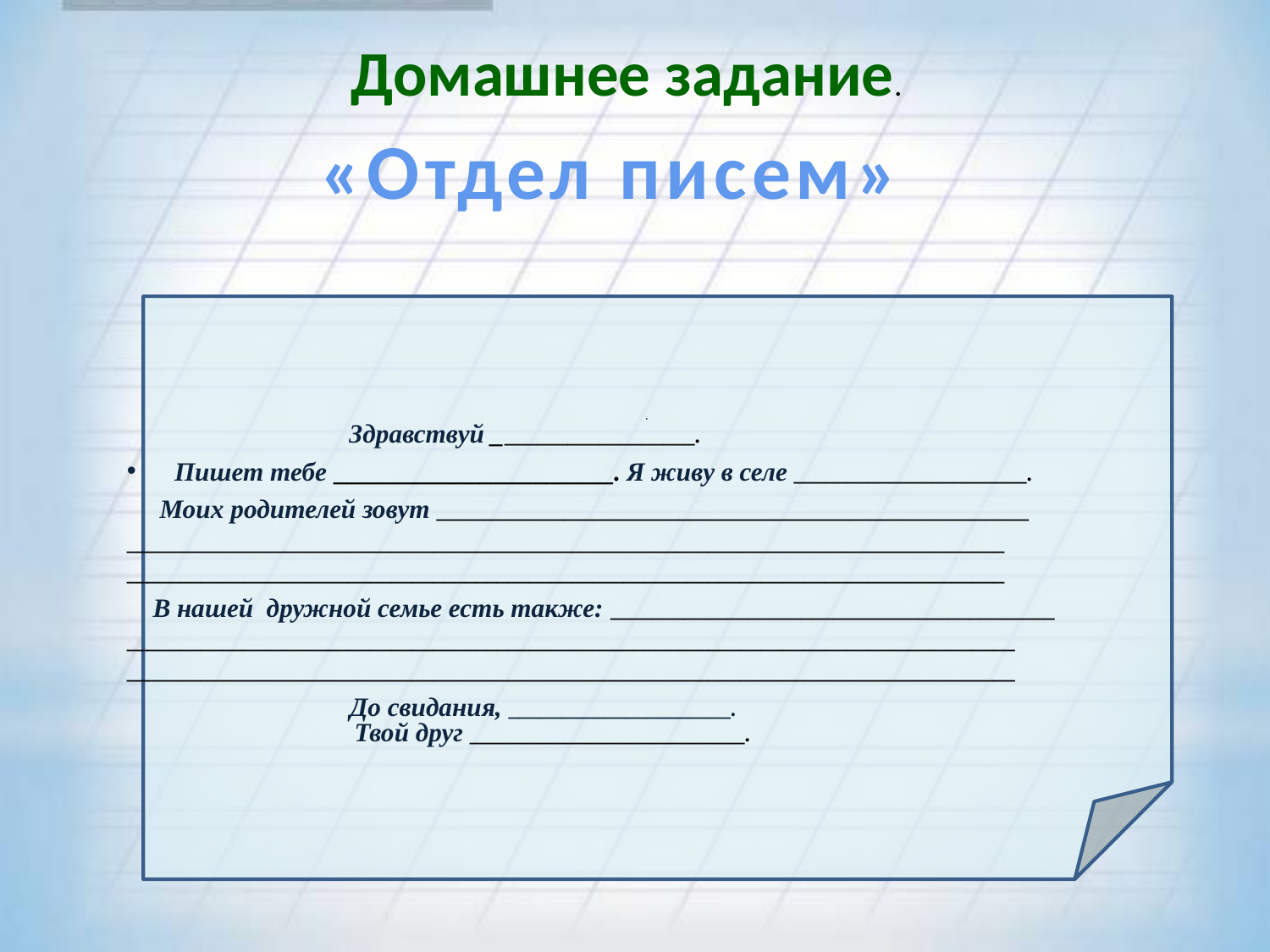

Домашнее задание.
«Отдел писем»
#

                                          Здравствуй ___________________.
Пишет тебе _____________________. Я живу в селе ______________________.
     Моих родителей зовут ________________________________________________________  ___________________________________________________________________________________ ___________________________________________________________________________________
    В нашей  дружной семье есть также: __________________________________________ ____________________________________________________________________________________ ____________________________________________________________________________________
                                  До свидания, _____________________.
                                           Твой друг __________________________.